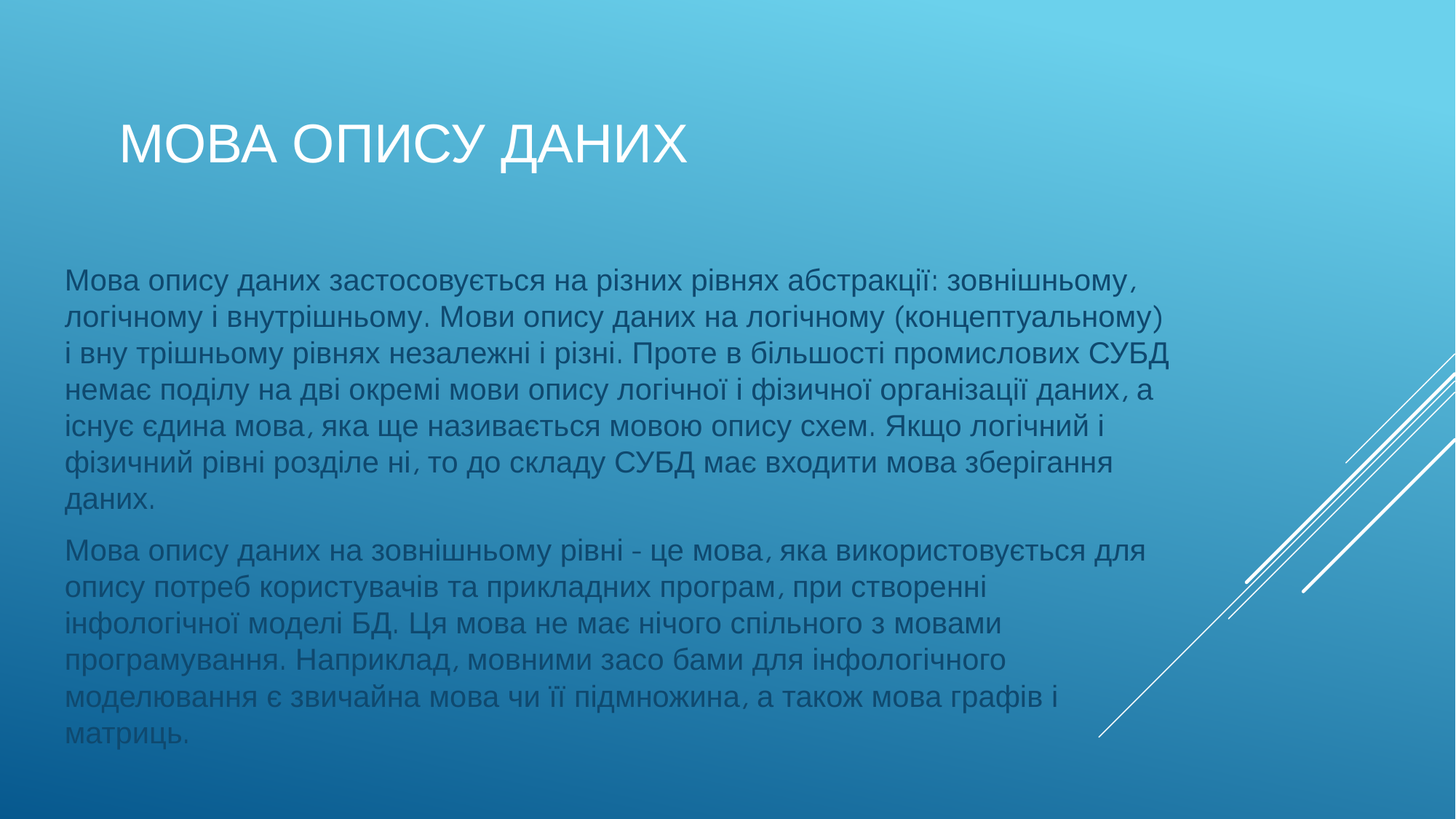

# Мова опису даних
Мова опису даних застосовується на різних рівнях абстракції: зовнішньому, логічному і внутрішньому. Мови опису даних на логічному (концептуальному) і вну трішньому рівнях незалежні і різні. Проте в більшості промислових СУБД немає поділу на дві окремі мови опису логічної і фізичної організації даних, а існує єдина мова, яка ще називається мовою опису схем. Якщо логічний і фізичний рівні розділе ні, то до складу СУБД має входити мова зберігання даних.
Мова опису даних на зовнішньому рівні - це мова, яка використовується для опису потреб користувачів та прикладних програм, при створенні інфологічної моделі БД. Ця мова не має нічого спільного з мовами програмування. Наприклад, мовними засо бами для інфологічного моделювання є звичайна мова чи її підмножина, а також мова графів і матриць.